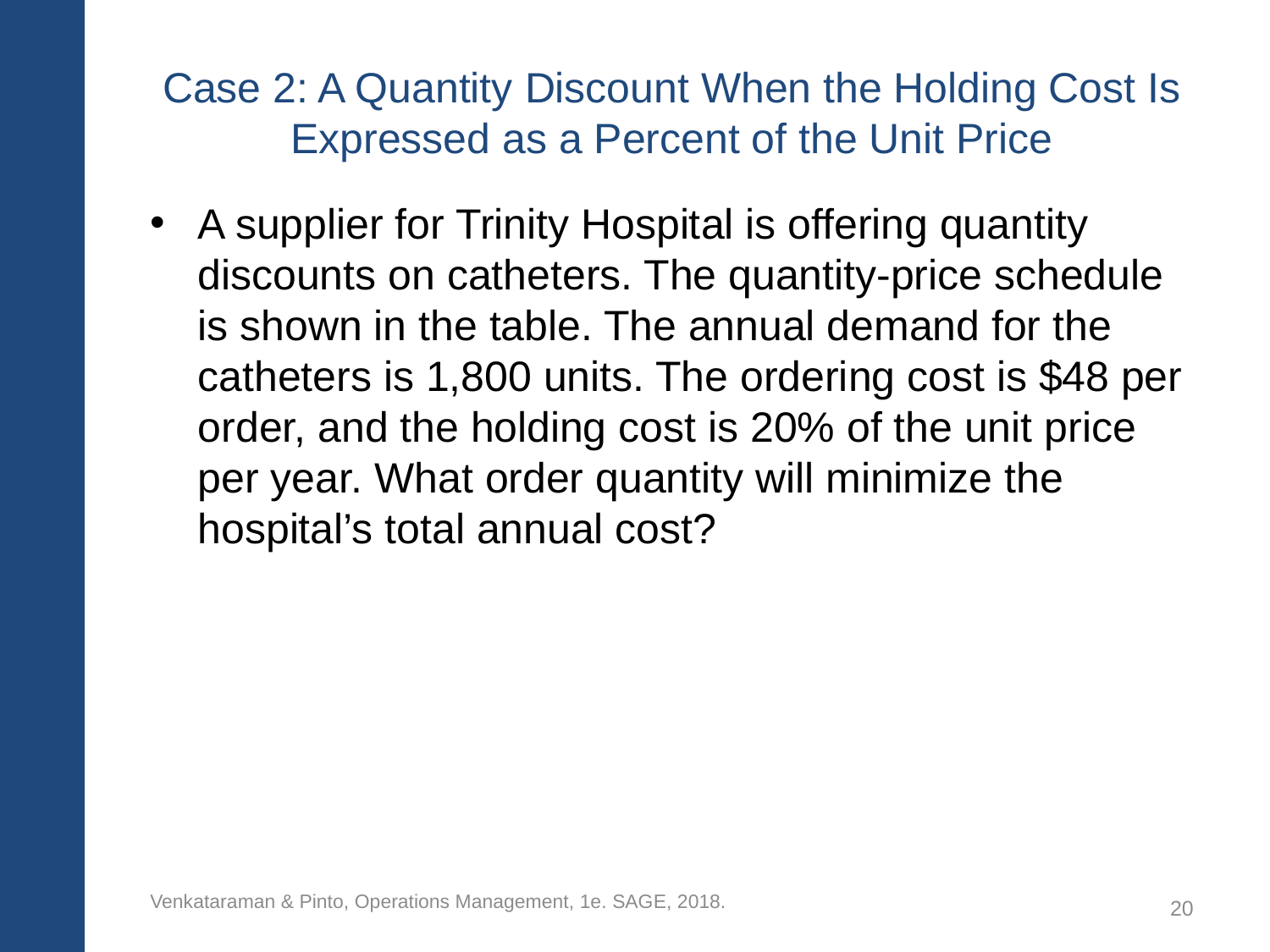

# Case 2: A Quantity Discount When the Holding Cost Is Expressed as a Percent of the Unit Price
A supplier for Trinity Hospital is offering quantity discounts on catheters. The quantity-price schedule is shown in the table. The annual demand for the catheters is 1,800 units. The ordering cost is $48 per order, and the holding cost is 20% of the unit price per year. What order quantity will minimize the hospital’s total annual cost?
Venkataraman & Pinto, Operations Management, 1e. SAGE, 2018.
20